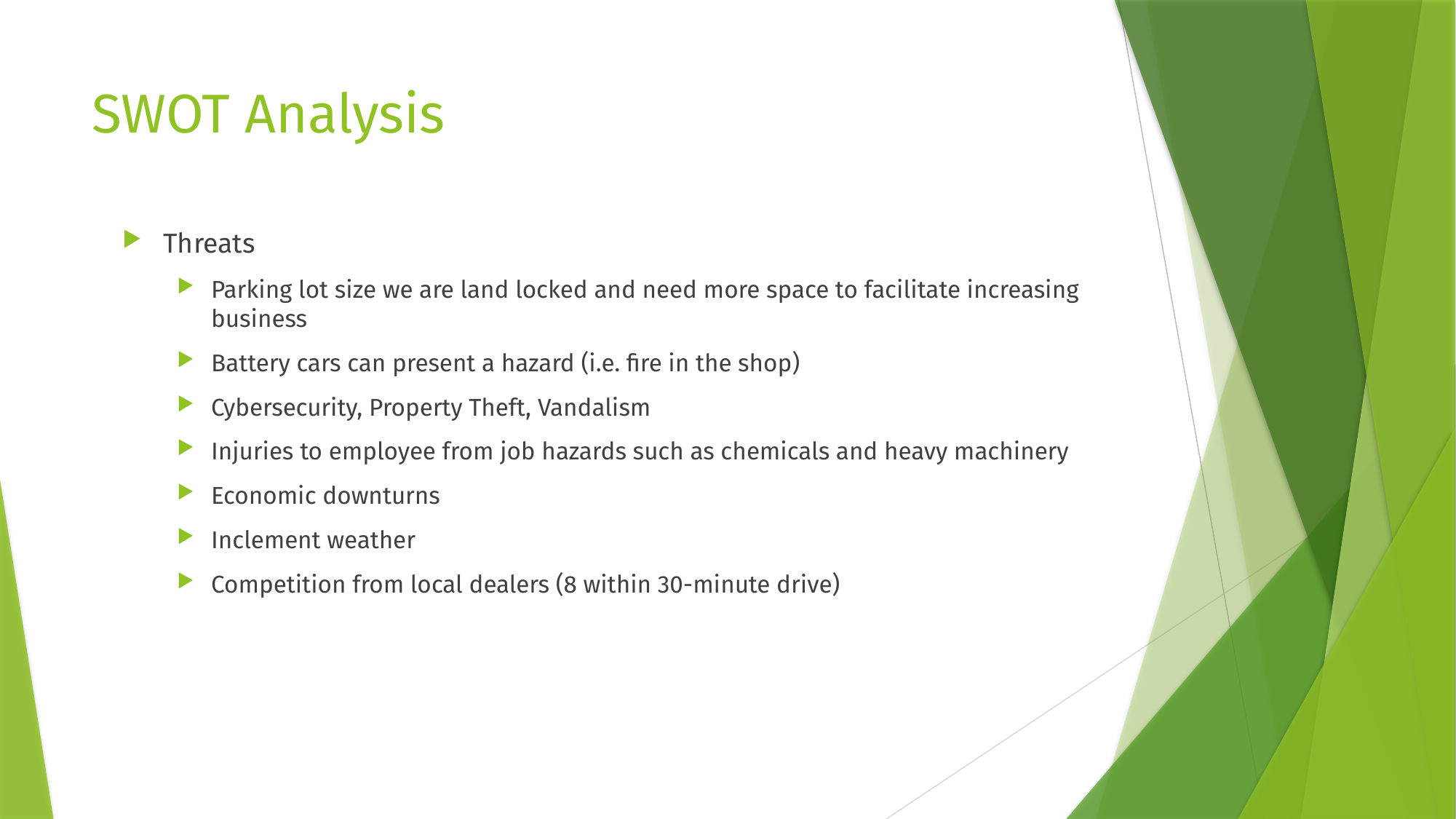

# SWOT Analysis
Threats
Parking lot size we are land locked and need more space to facilitate increasing business
Battery cars can present a hazard (i.e. fire in the shop)
Cybersecurity, Property Theft, Vandalism
Injuries to employee from job hazards such as chemicals and heavy machinery
Economic downturns
Inclement weather
Competition from local dealers (8 within 30-minute drive)